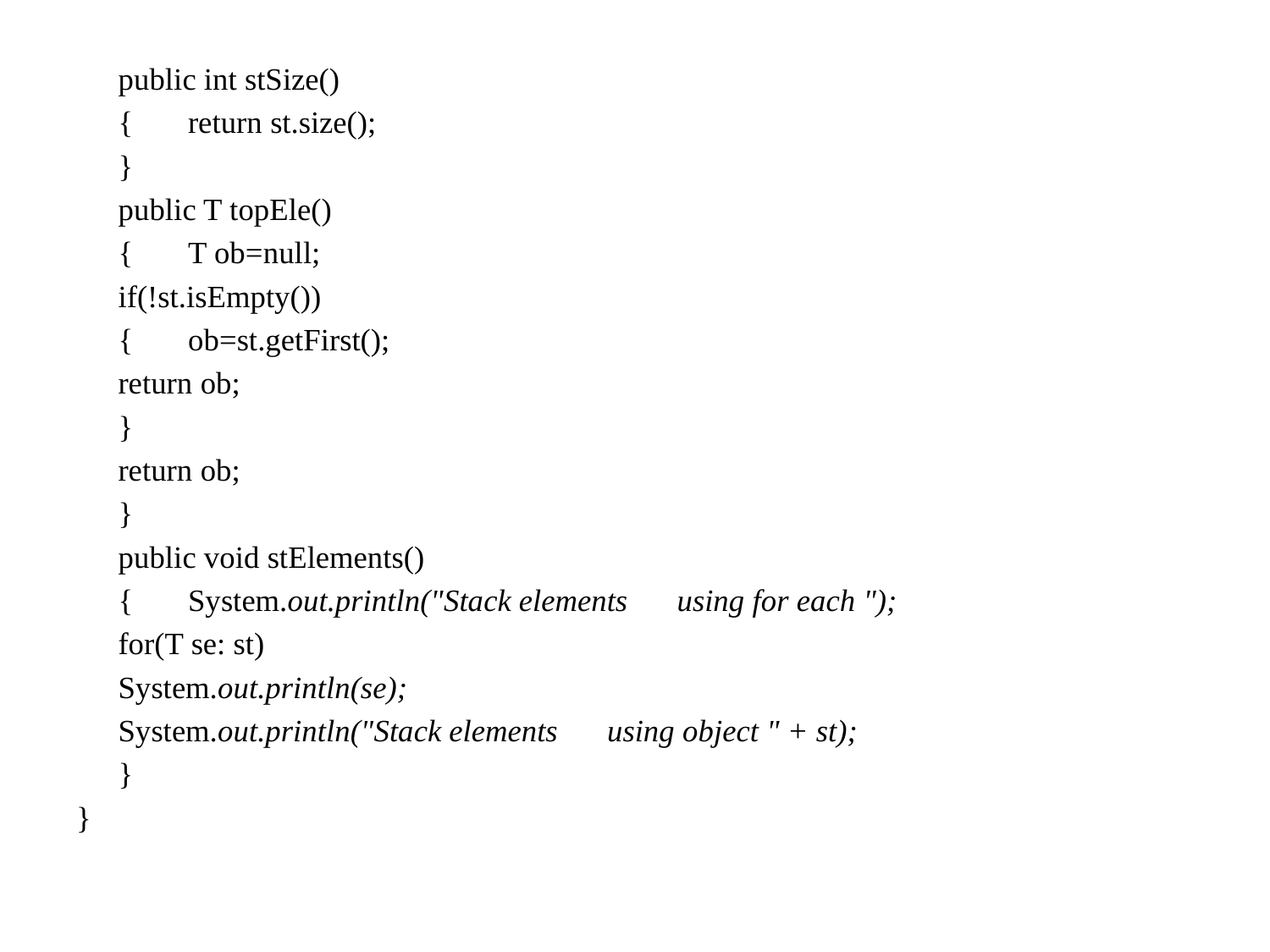

public int stSize()
	{	return st.size();
	}
	public T topEle()
	{	T ob=null;
		if(!st.isEmpty())
		{	ob=st.getFirst();
			return ob;
		}
		return ob;
	}
	public void stElements()
	{	System.out.println("Stack elements	using for each ");
		for(T se: st)
			System.out.println(se);
		System.out.println("Stack elements	using object " + st);
	}
}